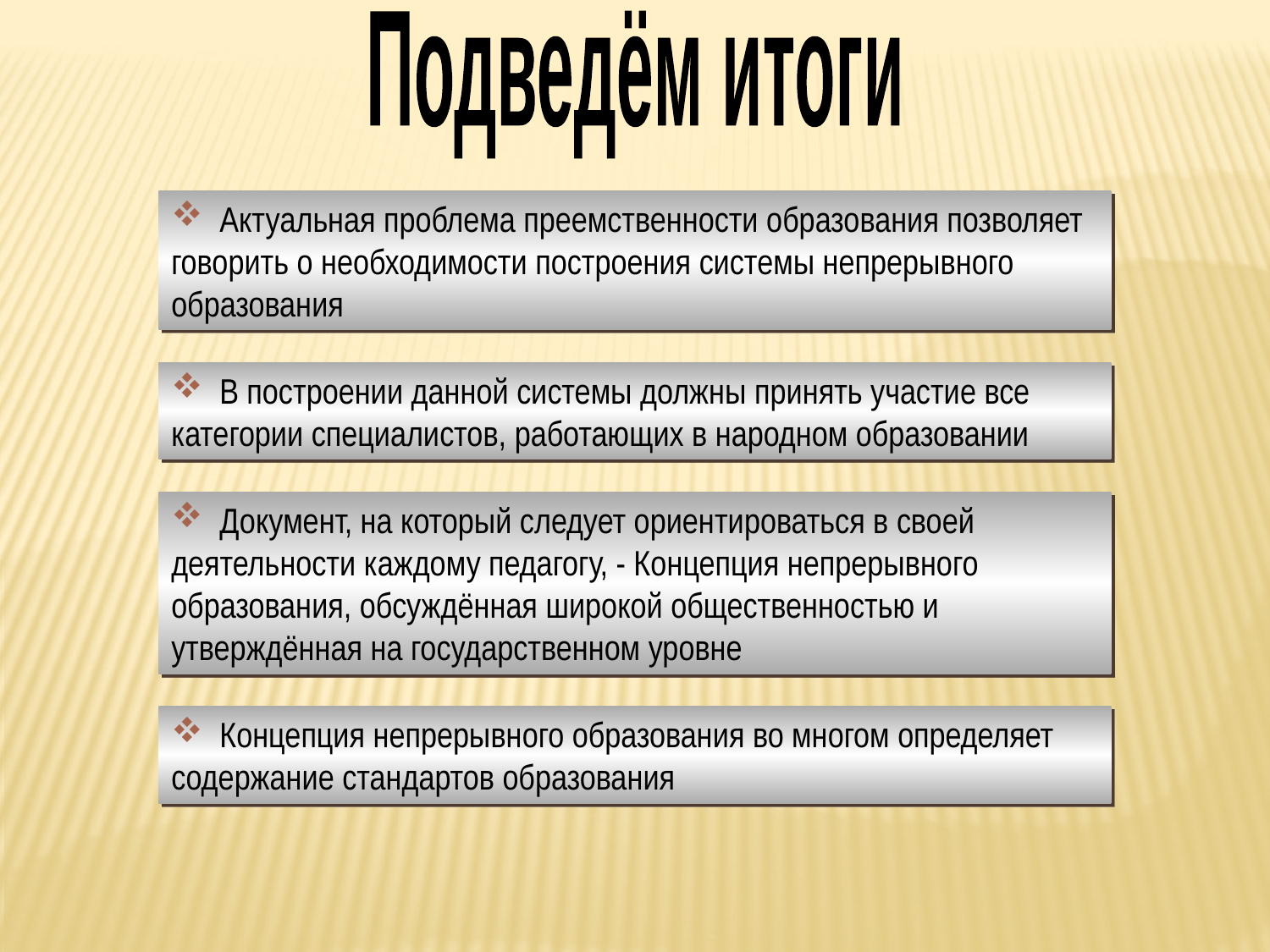

Подведём итоги
  Актуальная проблема преемственности образования позволяет говорить о необходимости построения системы непрерывного образования
  В построении данной системы должны принять участие все категории специалистов, работающих в народном образовании
  Документ, на который следует ориентироваться в своей деятельности каждому педагогу, - Концепция непрерывного образования, обсуждённая широкой общественностью и утверждённая на государственном уровне
  Концепция непрерывного образования во многом определяет содержание стандартов образования